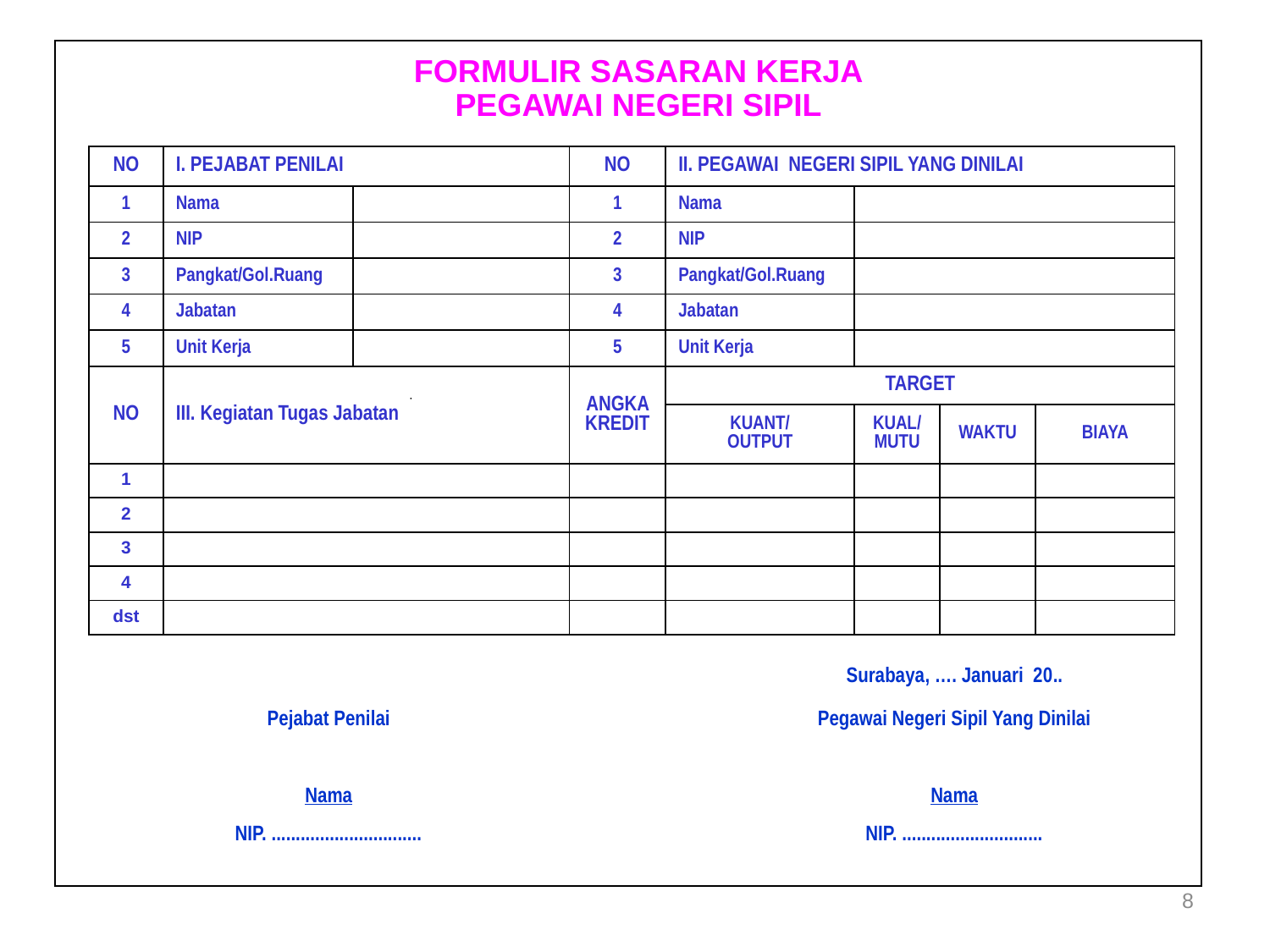

FORMULIR SASARAN KERJA
PEGAWAI NEGERI SIPIL

FORMULIR SASARAN KERJA
PEGAWAI NEGERI SIPIL
| NO | I. PEJABAT PENILAI |  | NO | II. PEGAWAI NEGERI SIPIL YANG DINILAI |  |  |  |
| --- | --- | --- | --- | --- | --- | --- | --- |
| 1 | Nama |  | 1 | Nama |  |  |  |
| 2 | NIP |  | 2 | NIP |  |  |  |
| 3 | Pangkat/Gol.Ruang |  | 3 | Pangkat/Gol.Ruang |  |  |  |
| 4 | Jabatan |  | 4 | Jabatan |  |  |  |
| 5 | Unit Kerja |  | 5 | Unit Kerja |  |  |  |
| NO | III. Kegiatan Tugas Jabatan |  | ANGKA KREDIT | TARGET |  |  |  |
|  |  |  |  | KUANT/ OUTPUT | KUAL/ MUTU | WAKTU | BIAYA |
| 1 |  |  |  |  |  |  |  |
| 2 |  |  |  |  |  |  |  |
| 3 |  |  |  |  |  |  |  |
| 4 |  |  |  |  |  |  |  |
| dst |  |  |  |  |  |  |  |

|  |  | Surabaya, …. Januari 20.. |
| --- | --- | --- |
| Pejabat Penilai |  | Pegawai Negeri Sipil Yang Dinilai |
|  |  |  |
| Nama |  | Nama |
| NIP. ............................... |  | NIP. ............................. |

8